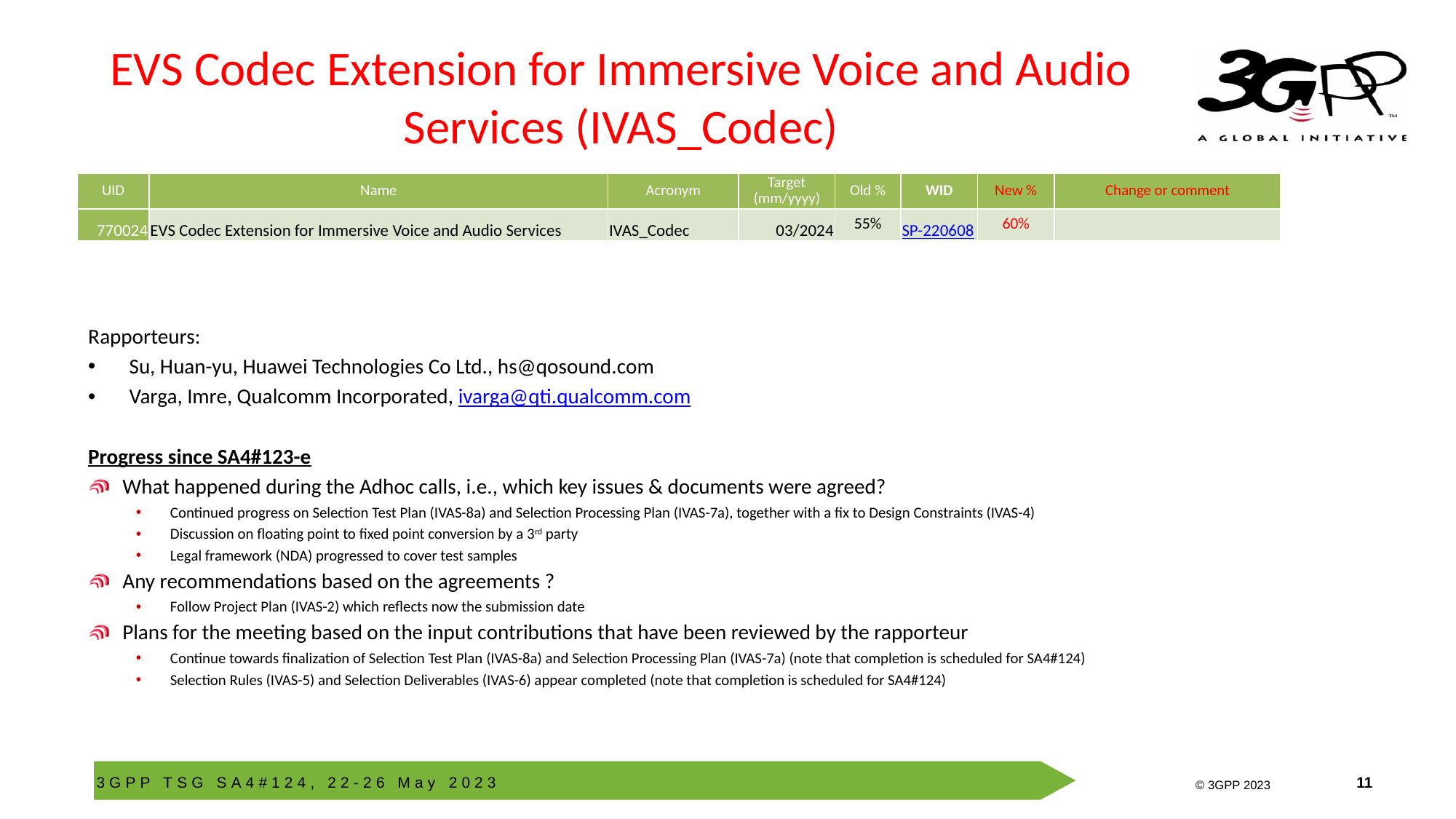

# EVS Codec Extension for Immersive Voice and Audio Services (IVAS_Codec)
| UID | Name | Acronym | Target (mm/yyyy) | Old % | WID | New % | Change or comment |
| --- | --- | --- | --- | --- | --- | --- | --- |
| 770024 | EVS Codec Extension for Immersive Voice and Audio Services | IVAS\_Codec | 03/2024 | 55% | SP-220608 | 60% |  |
Rapporteurs:
Su, Huan-yu, Huawei Technologies Co Ltd., hs@qosound.com
Varga, Imre, Qualcomm Incorporated, ivarga@qti.qualcomm.com

Progress since SA4#123-e
What happened during the Adhoc calls, i.e., which key issues & documents were agreed?
Continued progress on Selection Test Plan (IVAS-8a) and Selection Processing Plan (IVAS-7a), together with a fix to Design Constraints (IVAS-4)
Discussion on floating point to fixed point conversion by a 3rd party
Legal framework (NDA) progressed to cover test samples
Any recommendations based on the agreements ?
Follow Project Plan (IVAS-2) which reflects now the submission date
Plans for the meeting based on the input contributions that have been reviewed by the rapporteur
Continue towards finalization of Selection Test Plan (IVAS-8a) and Selection Processing Plan (IVAS-7a) (note that completion is scheduled for SA4#124)
Selection Rules (IVAS-5) and Selection Deliverables (IVAS-6) appear completed (note that completion is scheduled for SA4#124)